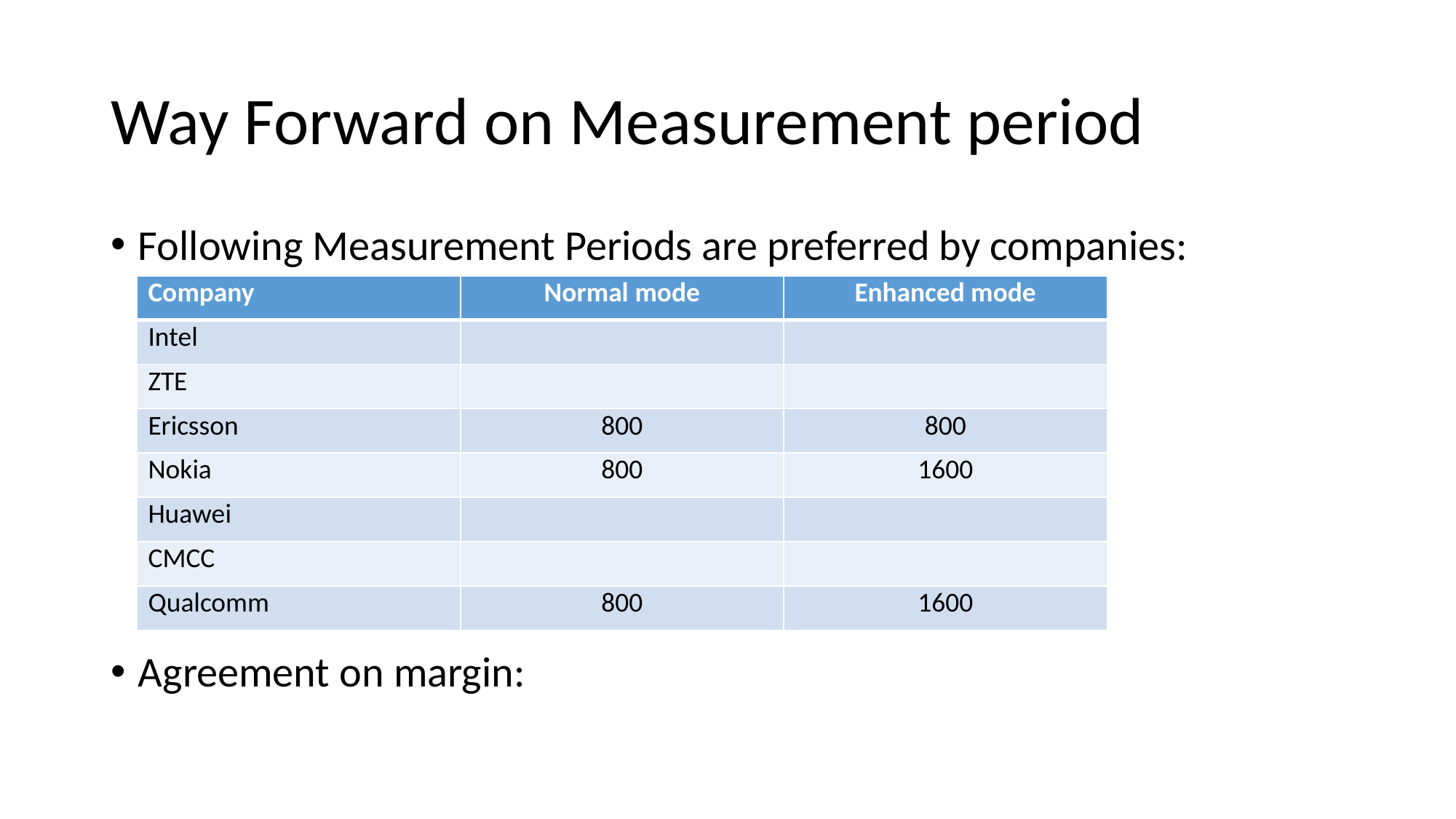

# Way Forward on Measurement period
Following Measurement Periods are preferred by companies:

Agreement on margin:
| Company | Normal mode | Enhanced mode |
| --- | --- | --- |
| Intel |  |  |
| ZTE |  |  |
| Ericsson | 800 | 800 |
| Nokia | 800 | 1600 |
| Huawei |  |  |
| CMCC |  |  |
| Qualcomm | 800 | 1600 |